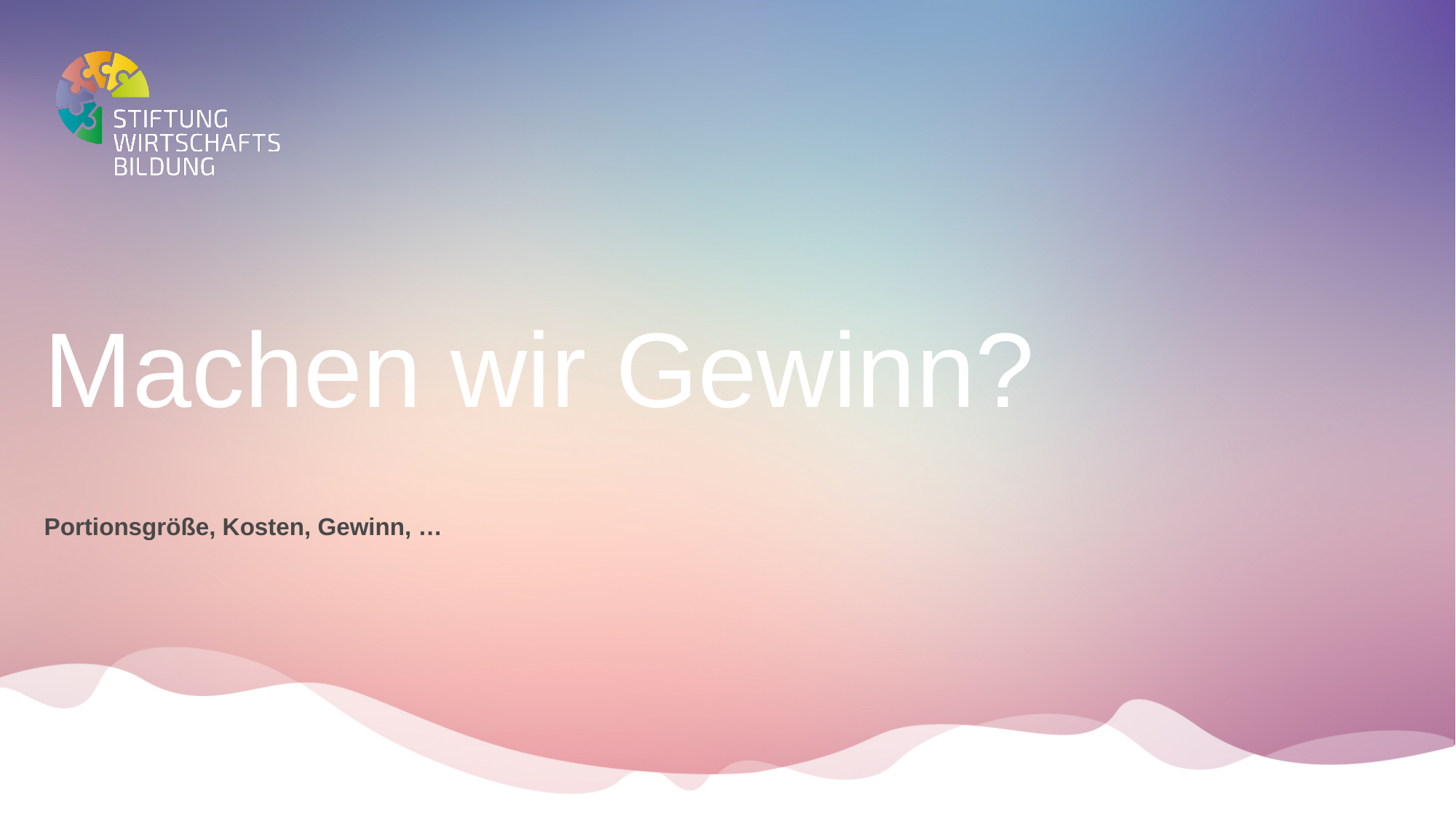

# Machen wir Gewinn?
Portionsgröße, Kosten, Gewinn, …